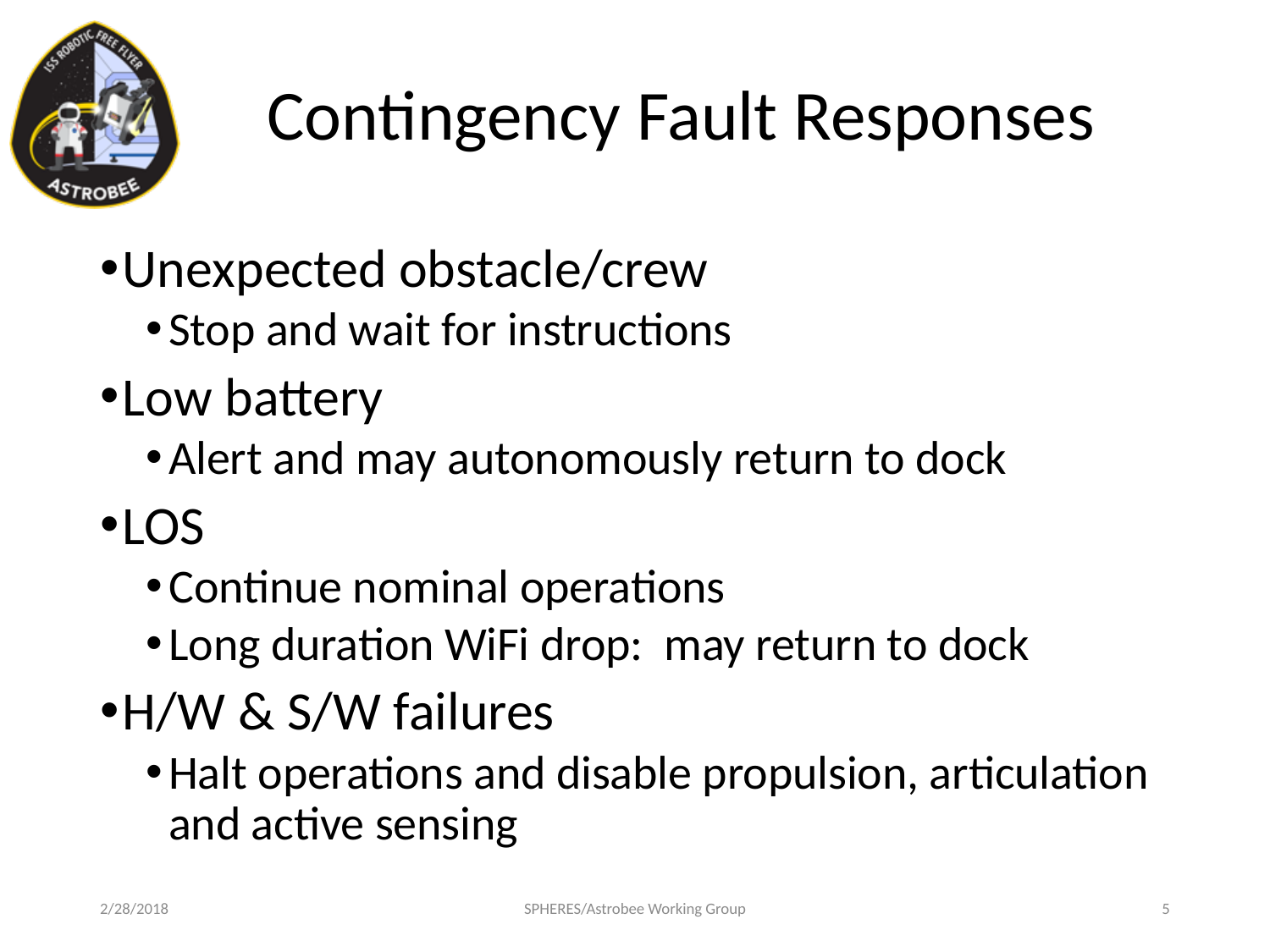

# Contingency Fault Responses
Unexpected obstacle/crew
Stop and wait for instructions
Low battery
Alert and may autonomously return to dock
LOS
Continue nominal operations
Long duration WiFi drop:  may return to dock
H/W & S/W failures
Halt operations and disable propulsion, articulation and active sensing
2/28/2018
SPHERES/Astrobee Working Group
5